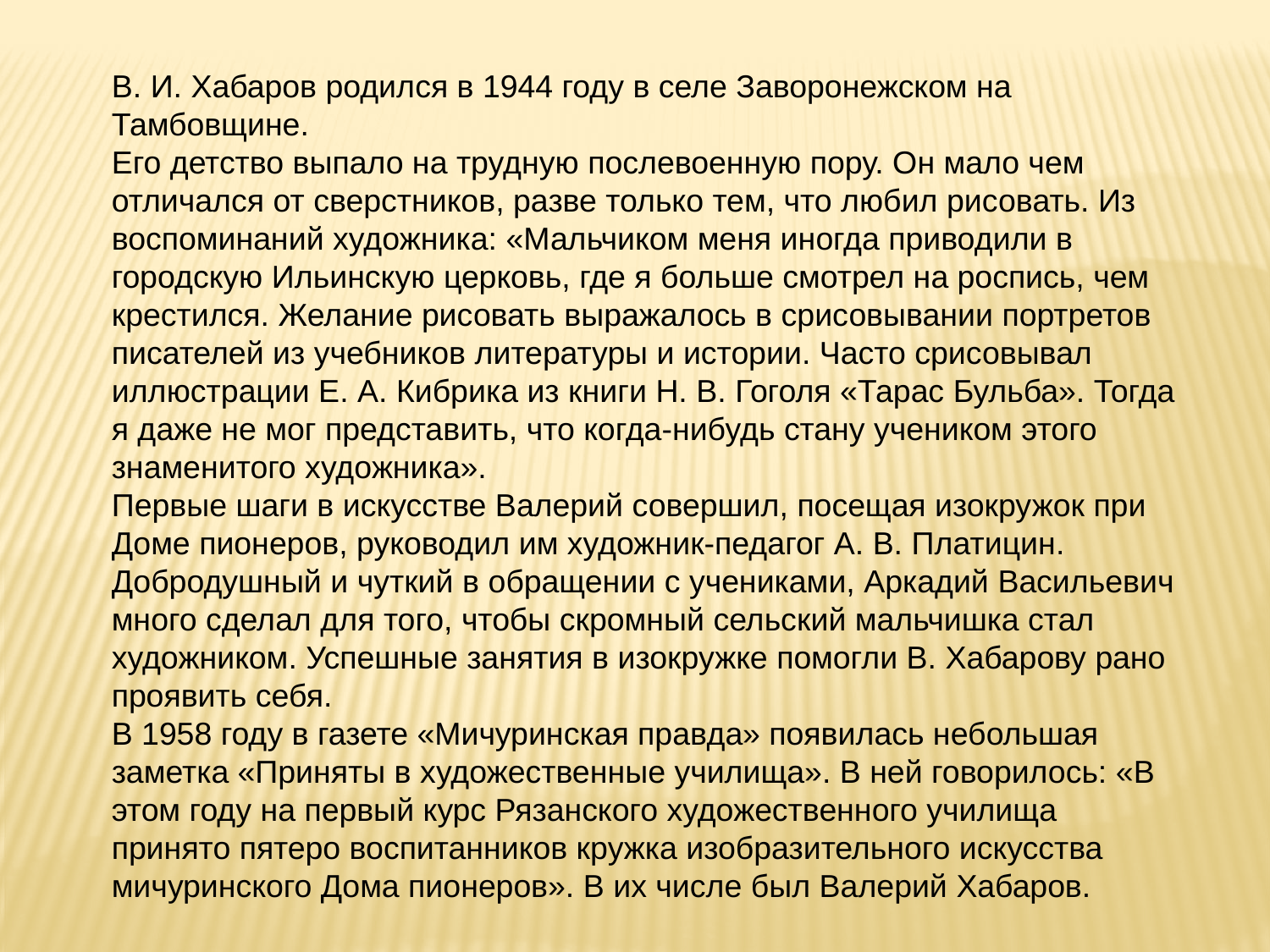

В. И. Хабаров родился в 1944 году в селе Заворонежском на Тамбовщине.
Его детство выпало на трудную послевоенную пору. Он мало чем отличался от сверстников, разве только тем, что любил рисовать. Из воспоминаний художника: «Мальчиком меня иногда приводили в городскую Ильинскую церковь, где я больше смотрел на роспись, чем крестился. Желание рисовать выражалось в срисовывании портретов писателей из учебников литературы и истории. Часто срисовывал иллюстрации Е. А. Кибрика из книги Н. В. Гоголя «Тарас Бульба». Тогда я даже не мог представить, что когда-нибудь стану учеником этого знаменитого художника».
Первые шаги в искусстве Валерий совершил, посещая изокружок при Доме пионеров, руководил им художник-педагог А. В. Платицин. Добродушный и чуткий в обращении с учениками, Аркадий Васильевич много сделал для того, чтобы скромный сельский мальчишка стал художником. Успешные занятия в изокружке помогли В. Хабарову рано проявить себя.
В 1958 году в газете «Мичуринская правда» появилась небольшая заметка «Приняты в художественные училища». В ней говорилось: «В этом году на первый курс Рязанского художественного училища принято пятеро воспитанников кружка изобразительного искусства мичуринского Дома пионеров». В их числе был Валерий Хабаров.